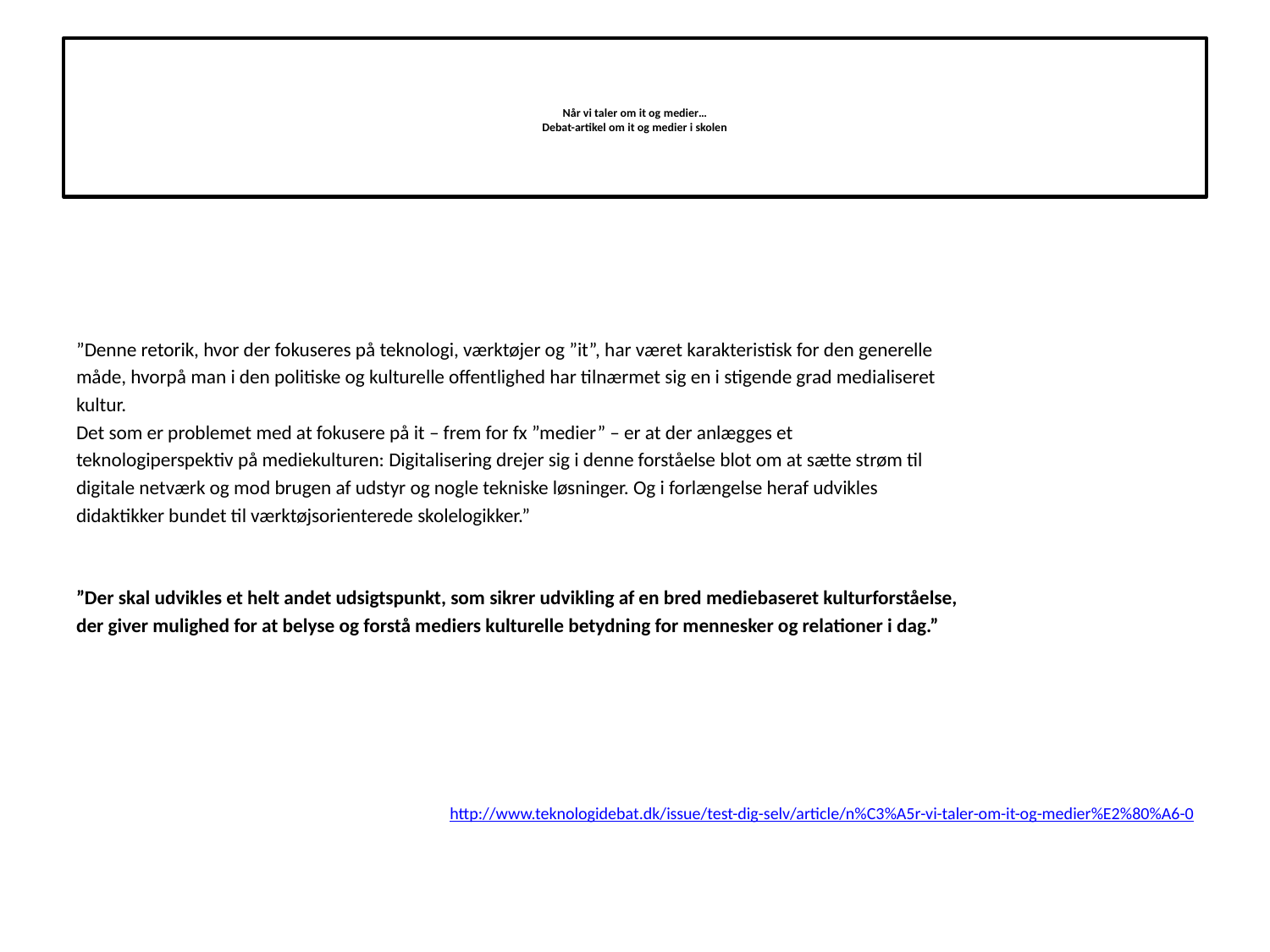

# Når vi taler om it og medier… Debat-artikel om it og medier i skolen

”Denne retorik, hvor der fokuseres på teknologi, værktøjer og ”it”, har været karakteristisk for den generelle
måde, hvorpå man i den politiske og kulturelle offentlighed har tilnærmet sig en i stigende grad medialiseret
kultur.
Det som er problemet med at fokusere på it – frem for fx ”medier” – er at der anlægges et
teknologiperspektiv på mediekulturen: Digitalisering drejer sig i denne forståelse blot om at sætte strøm til
digitale netværk og mod brugen af udstyr og nogle tekniske løsninger. Og i forlængelse heraf udvikles
didaktikker bundet til værktøjsorienterede skolelogikker.”

”Der skal udvikles et helt andet udsigtspunkt, som sikrer udvikling af en bred mediebaseret kulturforståelse,
der giver mulighed for at belyse og forstå mediers kulturelle betydning for mennesker og relationer i dag.”

http://www.teknologidebat.dk/issue/test-dig-selv/article/n%C3%A5r-vi-taler-om-it-og-medier%E2%80%A6-0